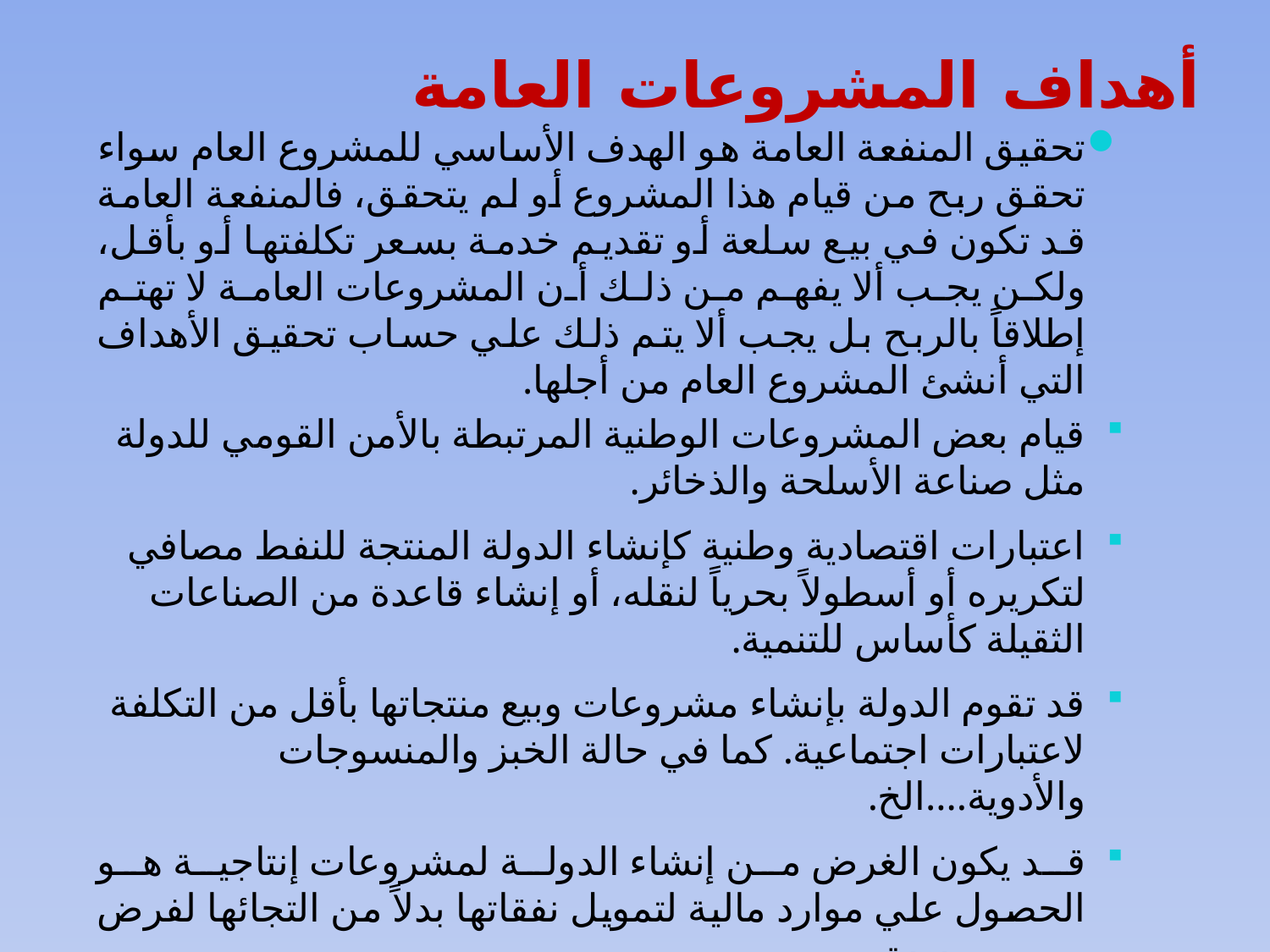

# أهداف المشروعات العامة
تحقيق المنفعة العامة هو الهدف الأساسي للمشروع العام سواء تحقق ربح من قيام هذا المشروع أو لم يتحقق، فالمنفعة العامة قد تكون في بيع سلعة أو تقديم خدمة بسعر تكلفتها أو بأقل، ولكن يجب ألا يفهم من ذلك أن المشروعات العامة لا تهتم إطلاقاً بالربح بل يجب ألا يتم ذلك علي حساب تحقيق الأهداف التي أنشئ المشروع العام من أجلها.
قيام بعض المشروعات الوطنية المرتبطة بالأمن القومي للدولة مثل صناعة الأسلحة والذخائر.
اعتبارات اقتصادية وطنية كإنشاء الدولة المنتجة للنفط مصافي لتكريره أو أسطولاً بحرياً لنقله، أو إنشاء قاعدة من الصناعات الثقيلة كأساس للتنمية.
قد تقوم الدولة بإنشاء مشروعات وبيع منتجاتها بأقل من التكلفة لاعتبارات اجتماعية. كما في حالة الخبز والمنسوجات والأدوية....الخ.
قد يكون الغرض من إنشاء الدولة لمشروعات إنتاجية هو الحصول علي موارد مالية لتمويل نفقاتها بدلاً من التجائها لفرض رسوم جديدة.
مشروعات المنافع العامة التي تنتج الخدمات الأساسية والبنية التحتية(مثل النقل والمواصلات، الطرق والكباري والكهرباء...الخ.
الدكتور عيسى قداده
8